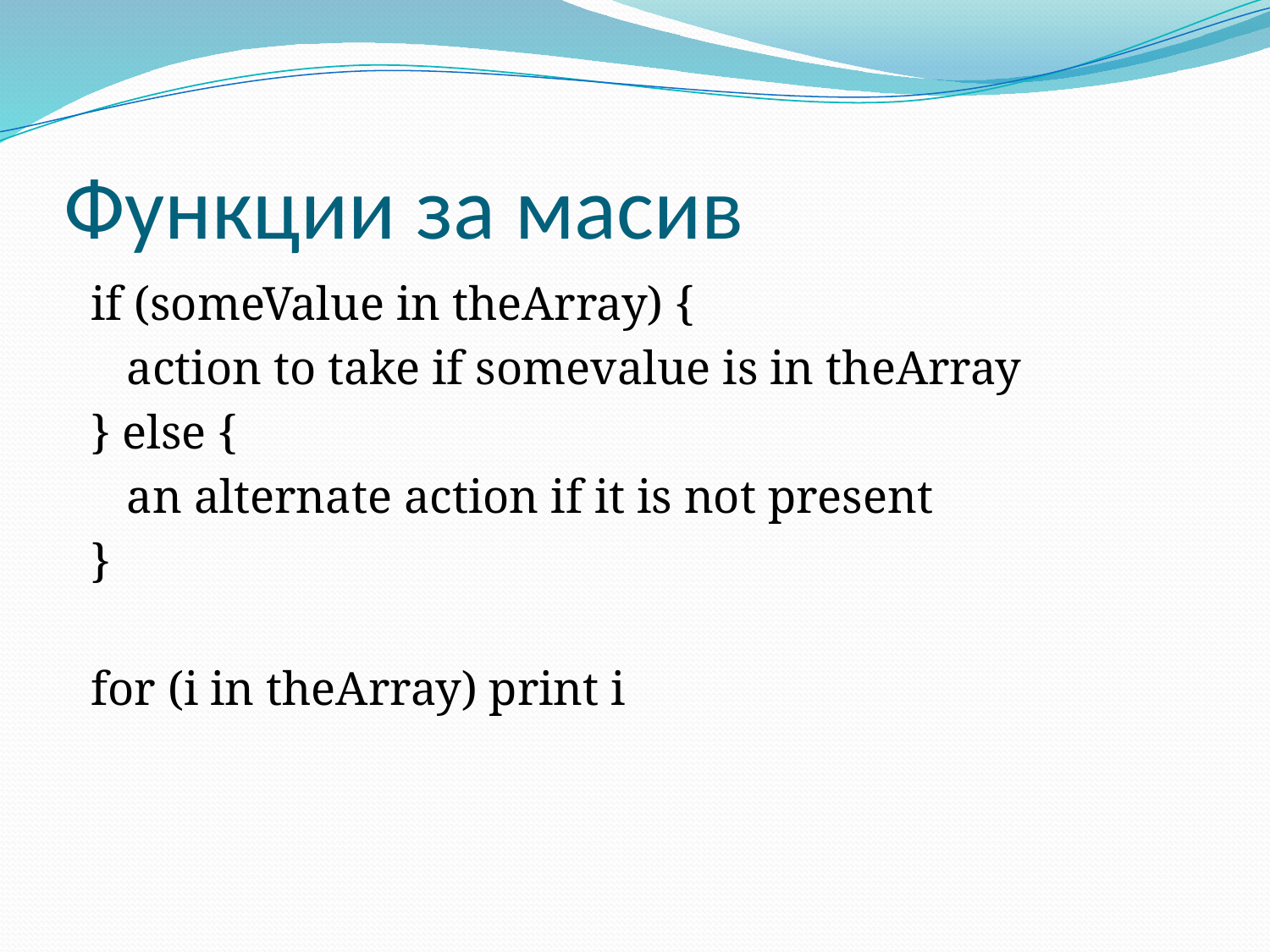

# Функции за масив
if (someValue in theArray) {
   action to take if somevalue is in theArray
} else {
   an alternate action if it is not present
}

for (i in theArray) print i